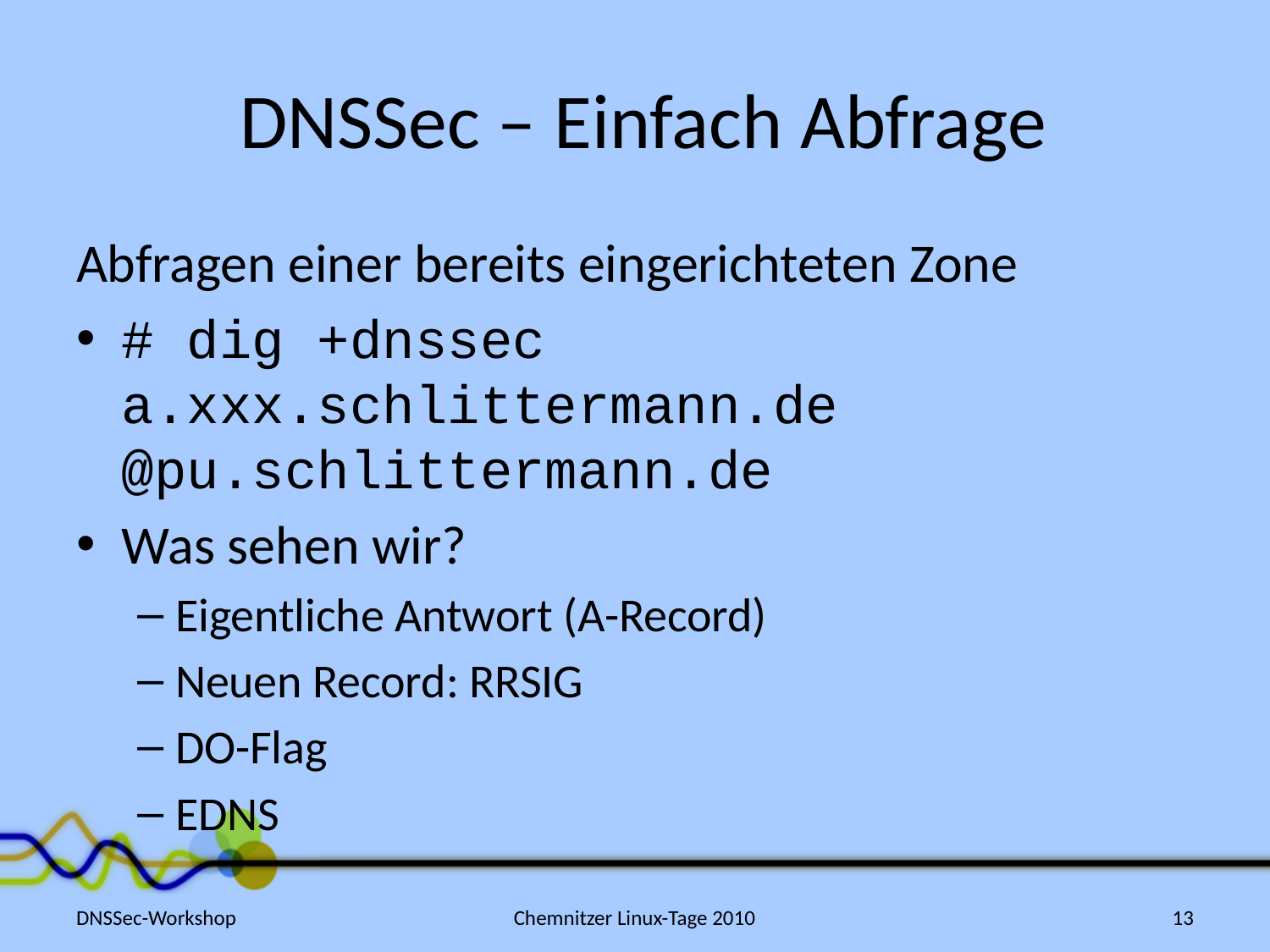

# DNSSec – Einfach Abfrage
Abfragen einer bereits eingerichteten Zone
# dig +dnssec a.xxx.schlittermann.de @pu.schlittermann.de
Was sehen wir?
Eigentliche Antwort (A-Record)
Neuen Record: RRSIG
DO-Flag
EDNS

DNSSec-Workshop
Chemnitzer Linux-Tage 2010
13